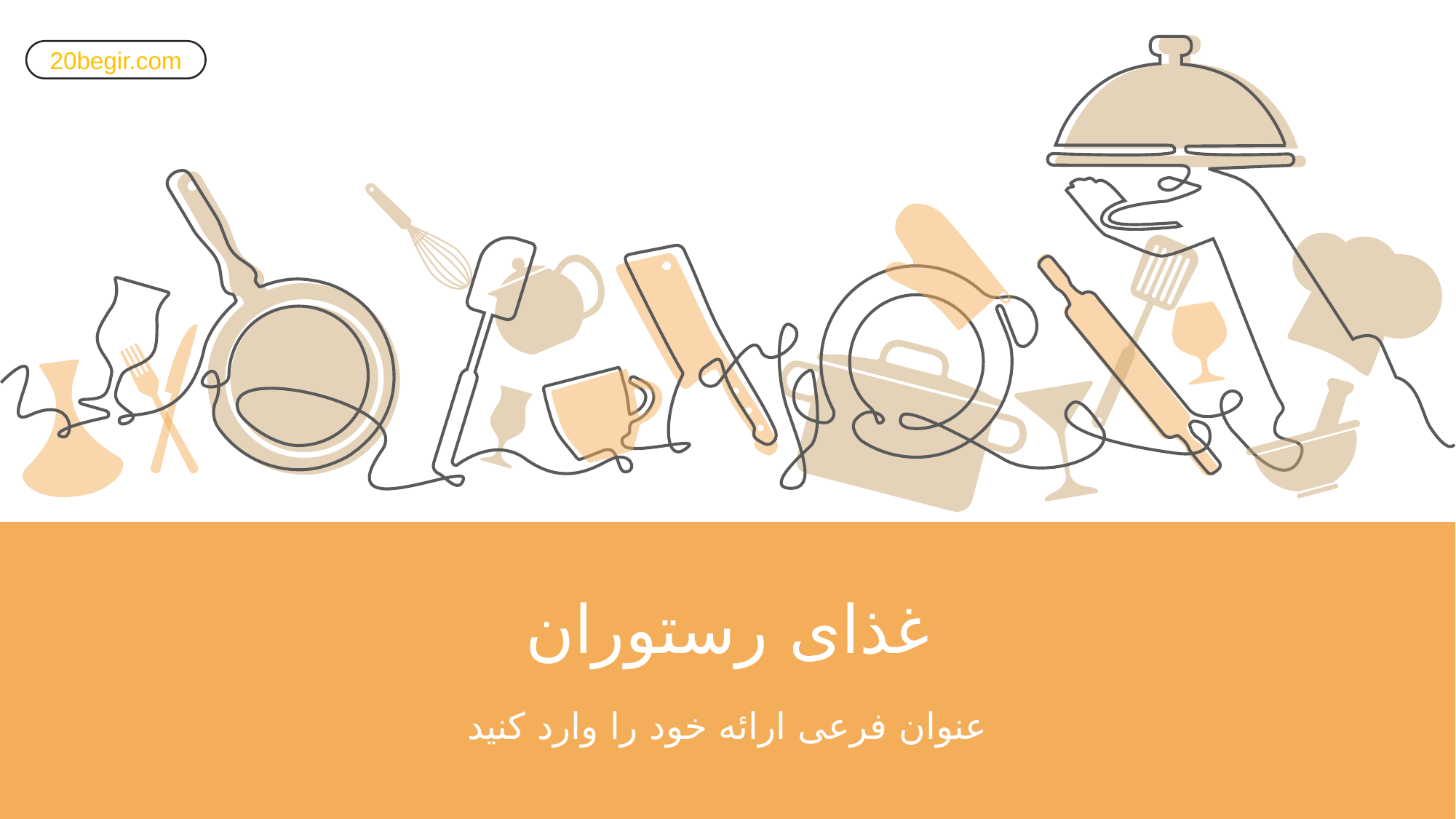

20begir.com

غذای رستوران
عنوان فرعی ارائه خود را وارد کنید